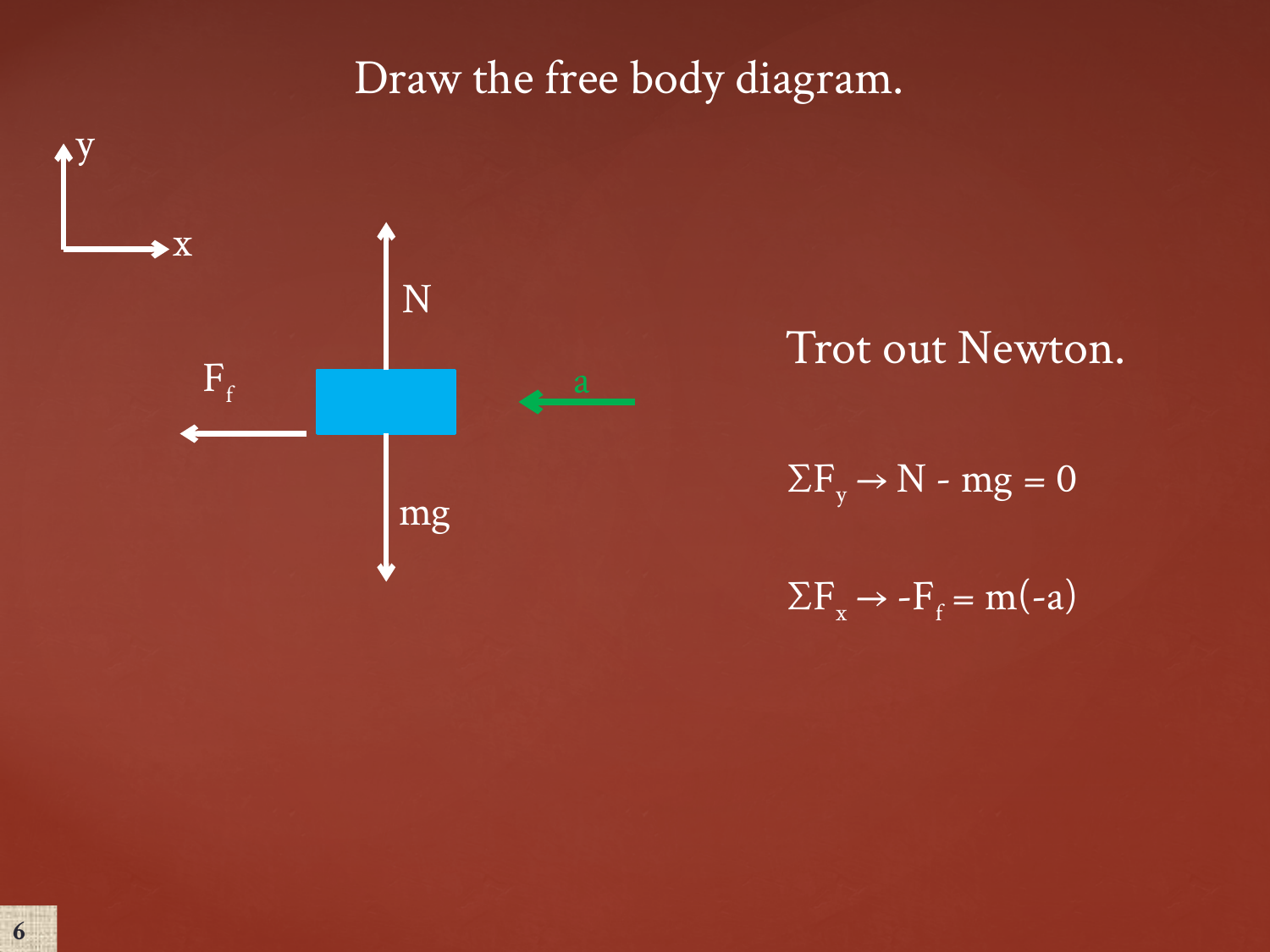

Draw the free body diagram.
y
x
N
Trot out Newton.
Ff
a

mg
∑Fy → N - mg = 0

∑Fx → -Ff = m(-a)

6